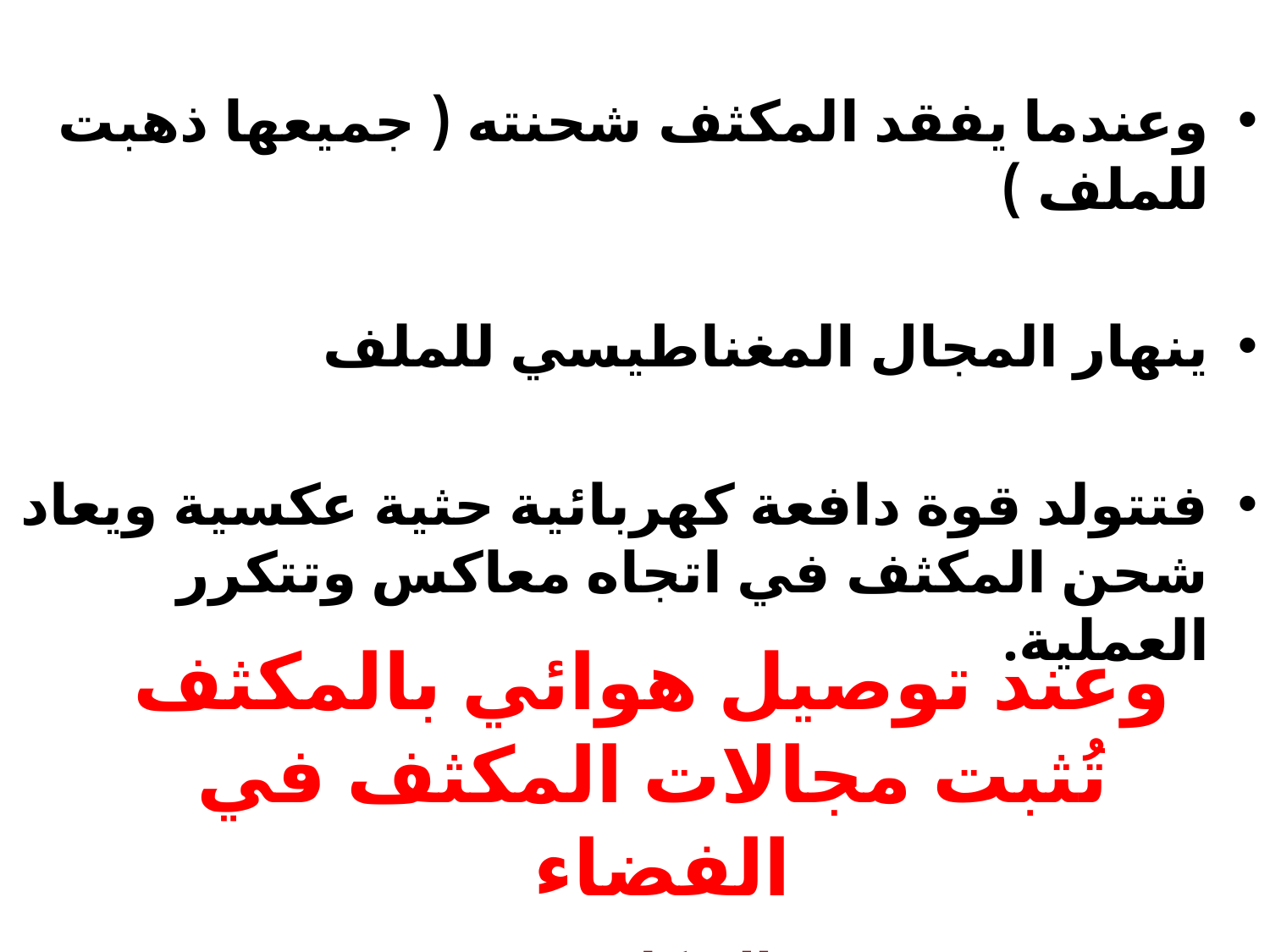

وعندما يفقد المكثف شحنته ( جميعها ذهبت للملف )

ينهار المجال المغناطيسي للملف

فتتولد قوة دافعة كهربائية حثية عكسية ويعاد شحن المكثف في اتجاه معاكس وتتكرر العملية.
وعند توصيل هوائي بالمكثف تُثبت مجالات المكثف في الفضاء
 والشكل ص21